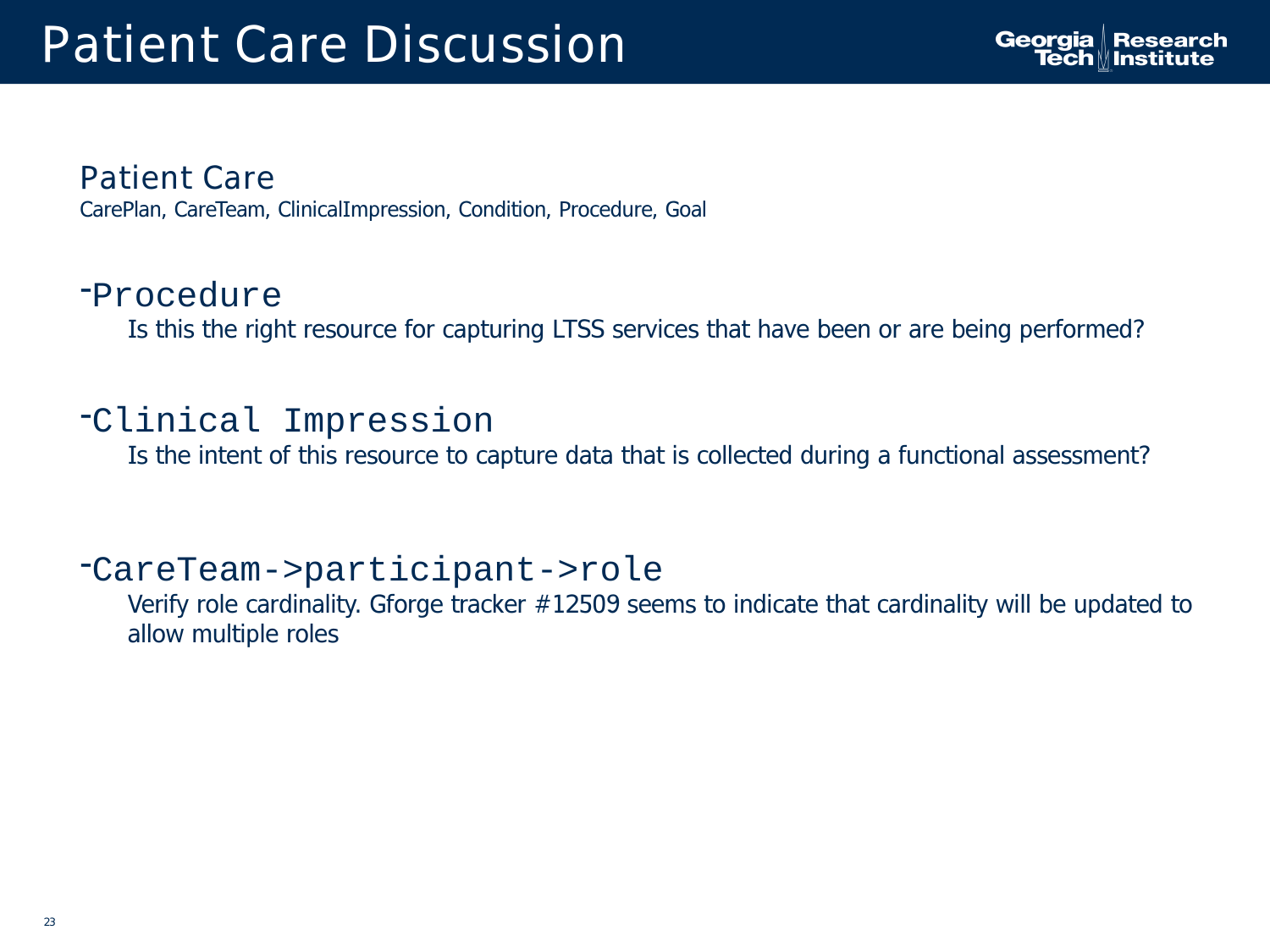

# Patient Care Discussion
Patient Care
CarePlan, CareTeam, ClinicalImpression, Condition, Procedure, Goal

Procedure
Is this the right resource for capturing LTSS services that have been or are being performed?

Clinical Impression
Is the intent of this resource to capture data that is collected during a functional assessment?

CareTeam->participant->role
Verify role cardinality. Gforge tracker #12509 seems to indicate that cardinality will be updated to allow multiple roles